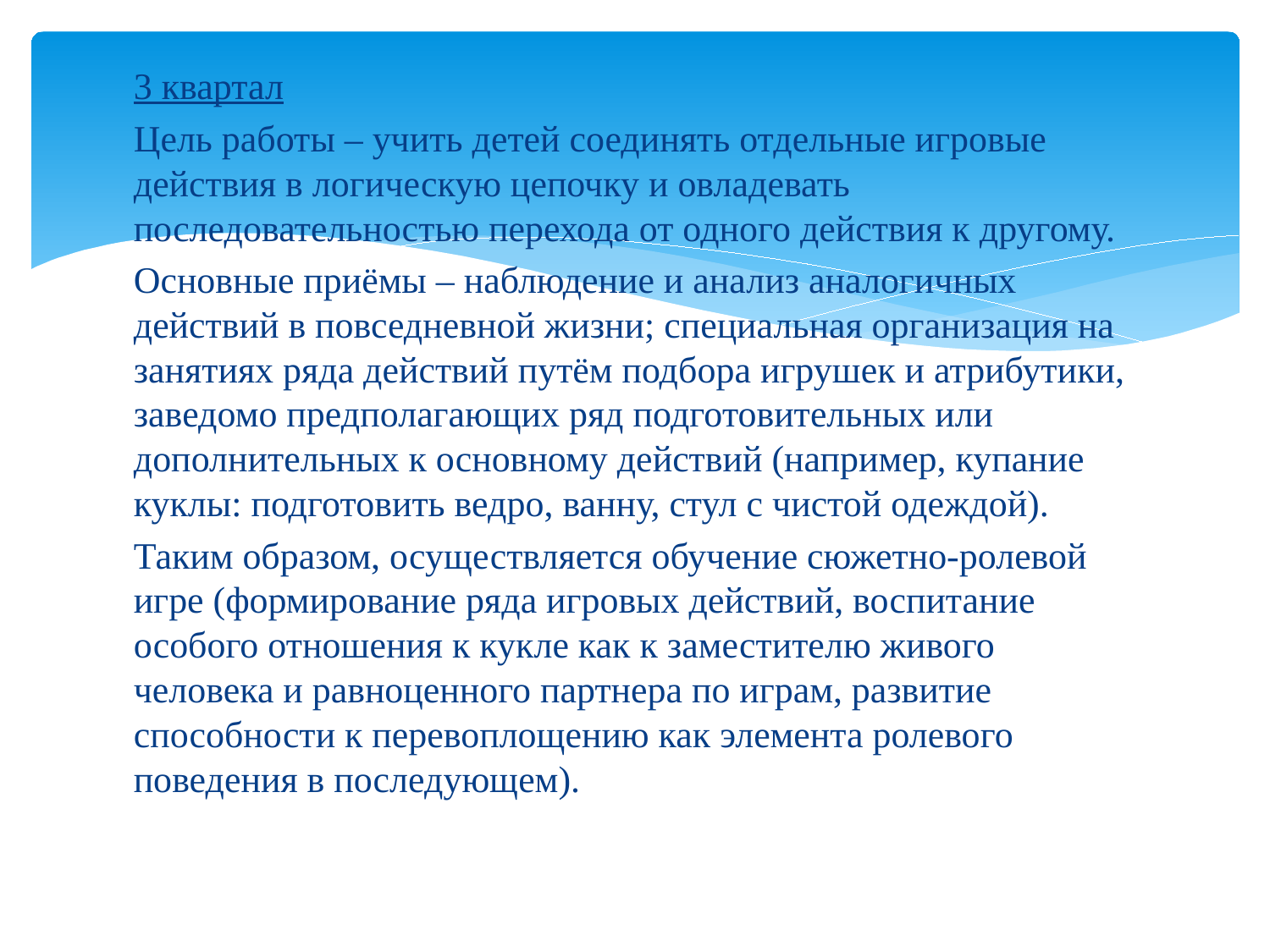

3 квартал
Цель работы – учить детей соединять отдельные игровые действия в логическую цепочку и овладевать последовательностью перехода от одного действия к другому.
Основные приёмы – наблюдение и анализ аналогичных действий в повседневной жизни; специальная организация на занятиях ряда действий путём подбора игрушек и атрибутики, заведомо предполагающих ряд подготовительных или дополнительных к основному действий (например, купание куклы: подготовить ведро, ванну, стул с чистой одеждой).
Таким образом, осуществляется обучение сюжетно-ролевой игре (формирование ряда игровых действий, воспитание особого отношения к кукле как к заместителю живого человека и равноценного партнера по играм, развитие способности к перевоплощению как элемента ролевого поведения в последующем).